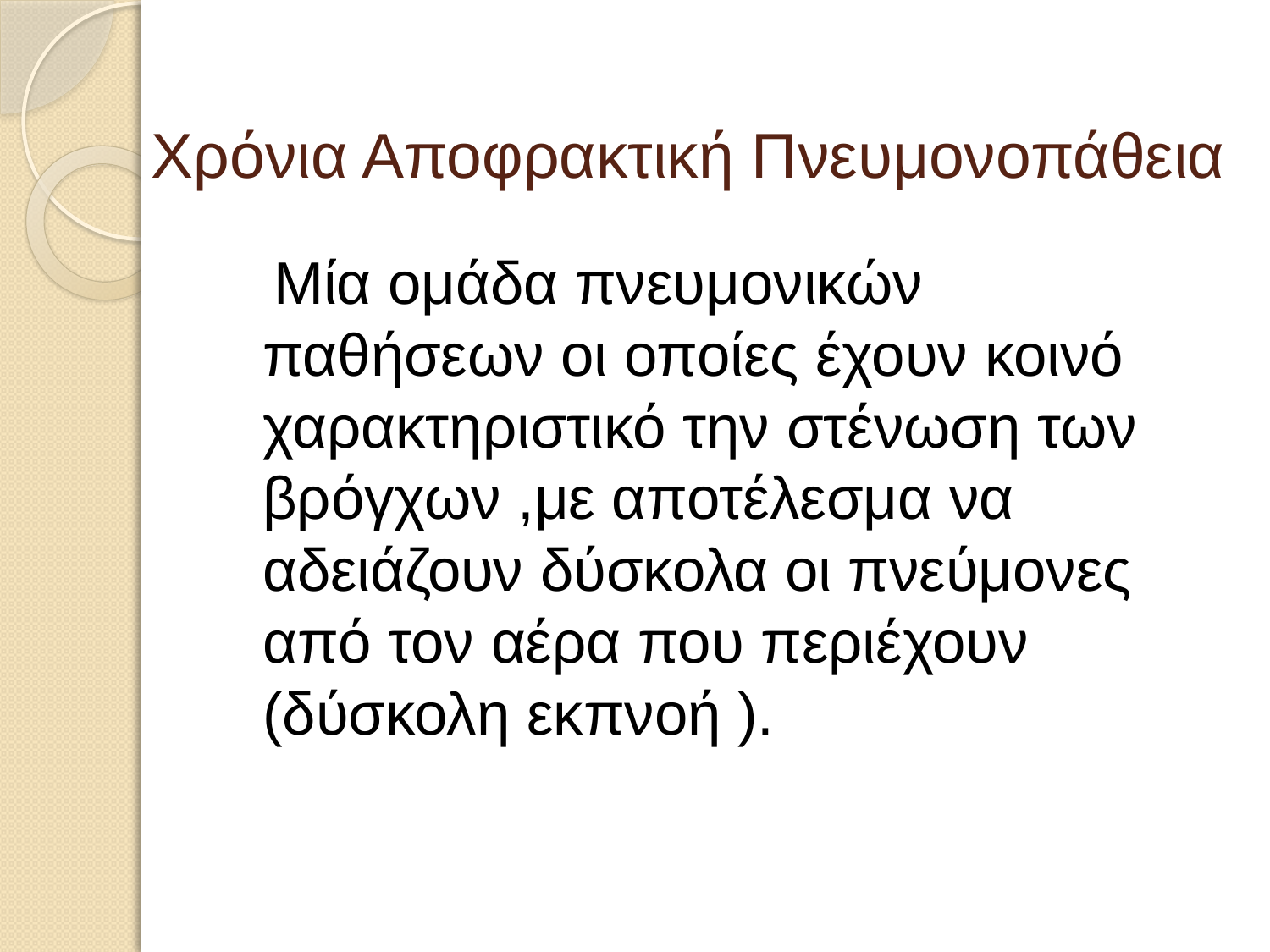

# Χρόνια Αποφρακτική Πνευμονοπάθεια
   Μία ομάδα πνευμονικών παθήσεων οι οποίες έχουν κοινό χαρακτηριστικό την στένωση των βρόγχων ,με αποτέλεσμα να αδειάζουν δύσκολα οι πνεύμονες από τον αέρα που περιέχουν (δύσκολη εκπνοή ).